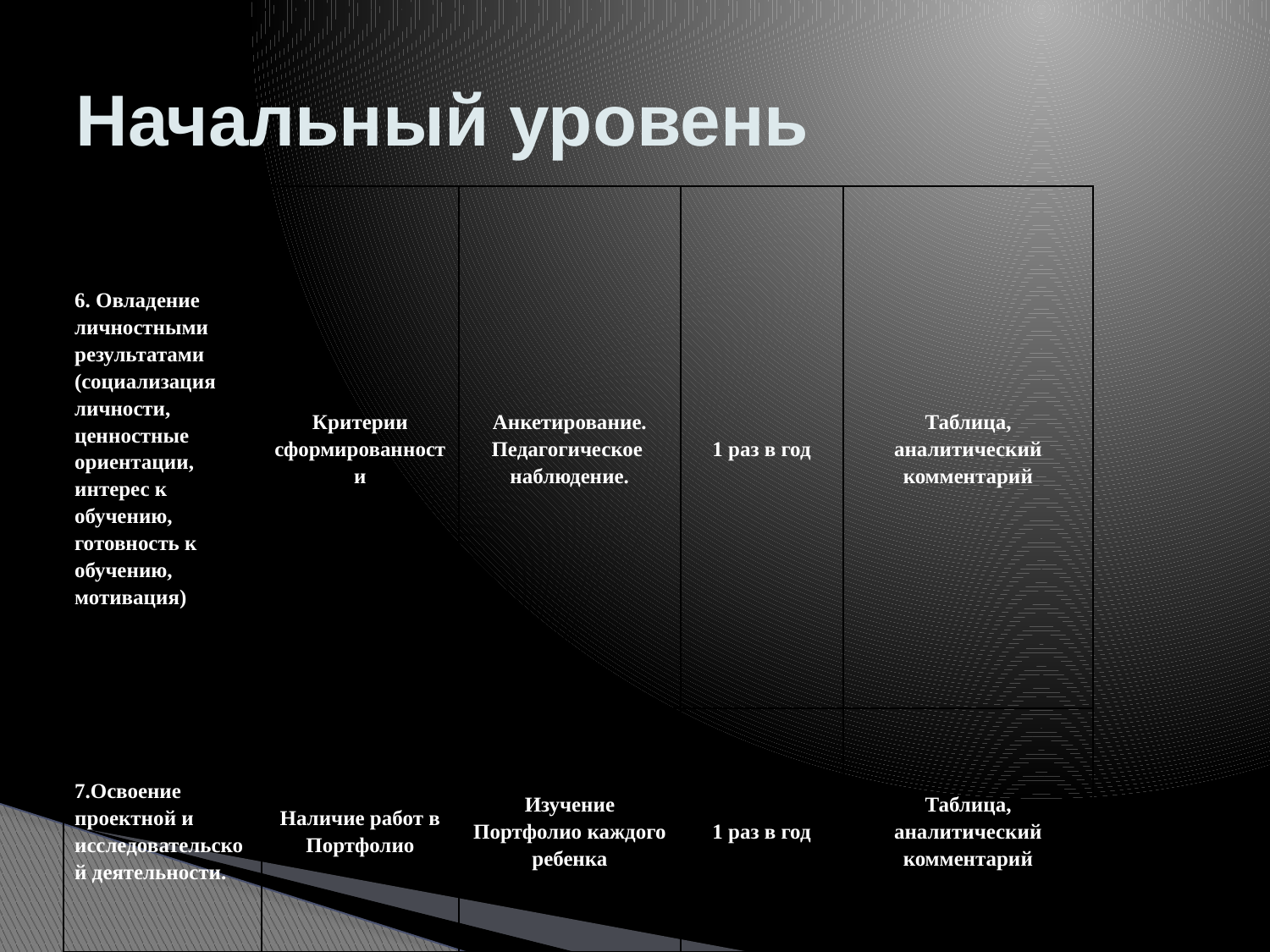

# Начальный уровень
| 6. Овладение личностными результатами (социализация личности, ценностные ориентации, интерес к обучению, готовность к обучению, мотивация) | Критерии сформированности | Анкетирование. Педагогическое наблюдение. | 1 раз в год | Таблица, аналитический комментарий |
| --- | --- | --- | --- | --- |
| 7.Освоение проектной и исследовательской деятельности. | Наличие работ в Портфолио | Изучение Портфолио каждого ребенка | 1 раз в год | Таблица, аналитический комментарий |